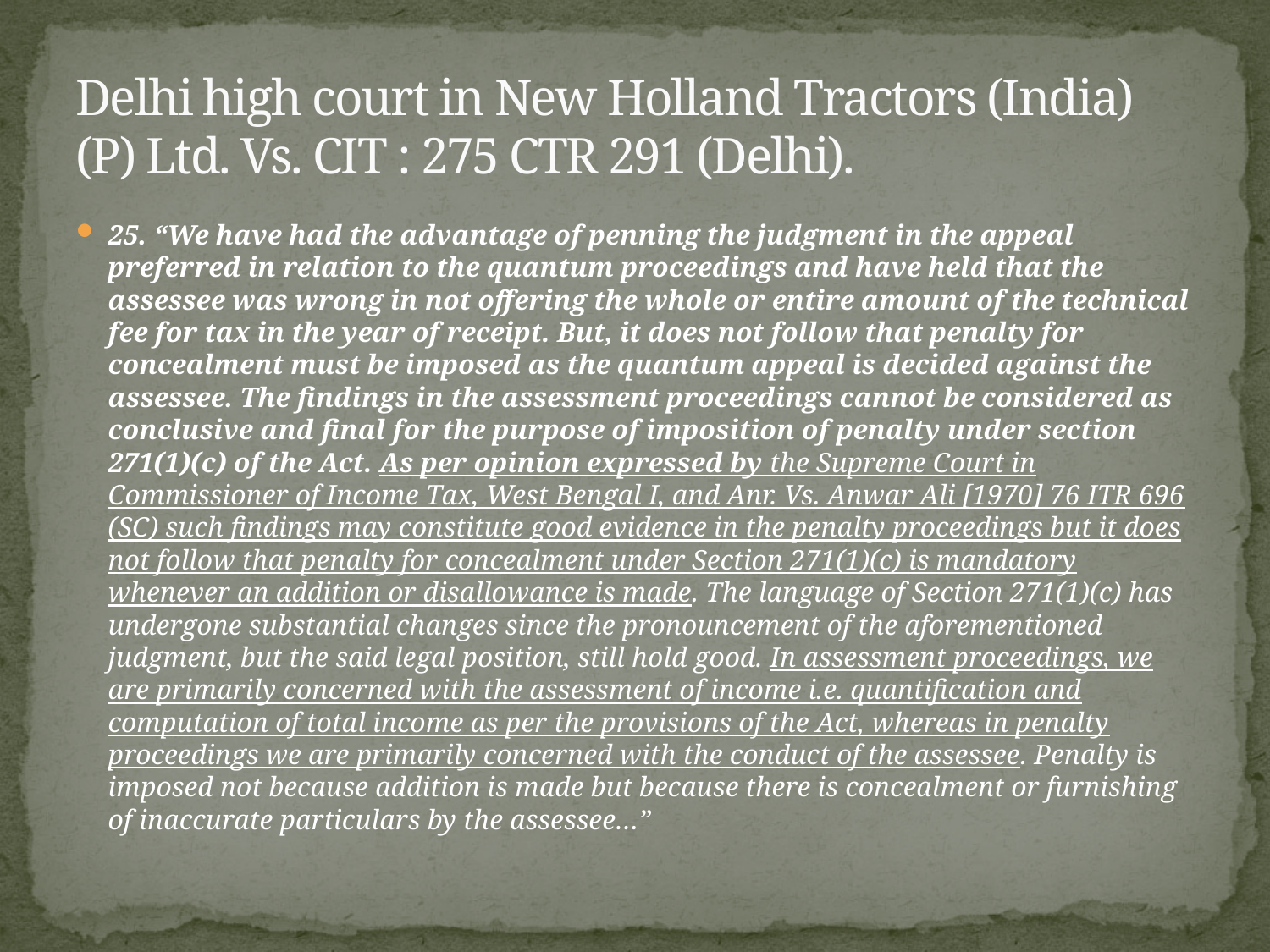

# Delhi high court in New Holland Tractors (India) (P) Ltd. Vs. CIT : 275 CTR 291 (Delhi).
25. “We have had the advantage of penning the judgment in the appeal preferred in relation to the quantum proceedings and have held that the assessee was wrong in not offering the whole or entire amount of the technical fee for tax in the year of receipt. But, it does not follow that penalty for concealment must be imposed as the quantum appeal is decided against the assessee. The findings in the assessment proceedings cannot be considered as conclusive and final for the purpose of imposition of penalty under section 271(1)(c) of the Act. As per opinion expressed by the Supreme Court in Commissioner of Income Tax, West Bengal I, and Anr. Vs. Anwar Ali [1970] 76 ITR 696 (SC) such findings may constitute good evidence in the penalty proceedings but it does not follow that penalty for concealment under Section 271(1)(c) is mandatory whenever an addition or disallowance is made. The language of Section 271(1)(c) has undergone substantial changes since the pronouncement of the aforementioned judgment, but the said legal position, still hold good. In assessment proceedings, we are primarily concerned with the assessment of income i.e. quantification and computation of total income as per the provisions of the Act, whereas in penalty proceedings we are primarily concerned with the conduct of the assessee. Penalty is imposed not because addition is made but because there is concealment or furnishing of inaccurate particulars by the assessee…”